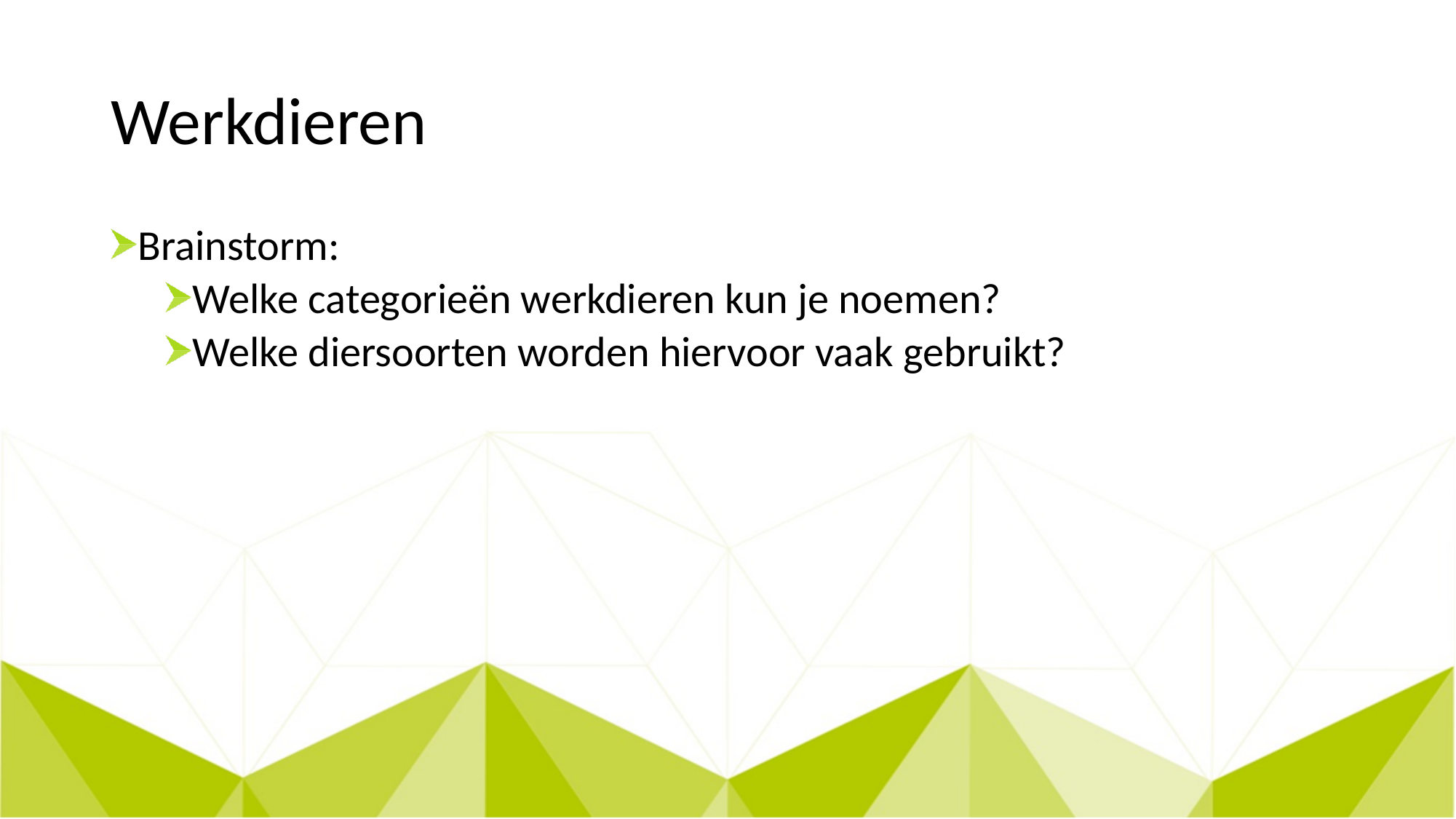

# Werkdieren
Brainstorm:
Welke categorieën werkdieren kun je noemen?
Welke diersoorten worden hiervoor vaak gebruikt?